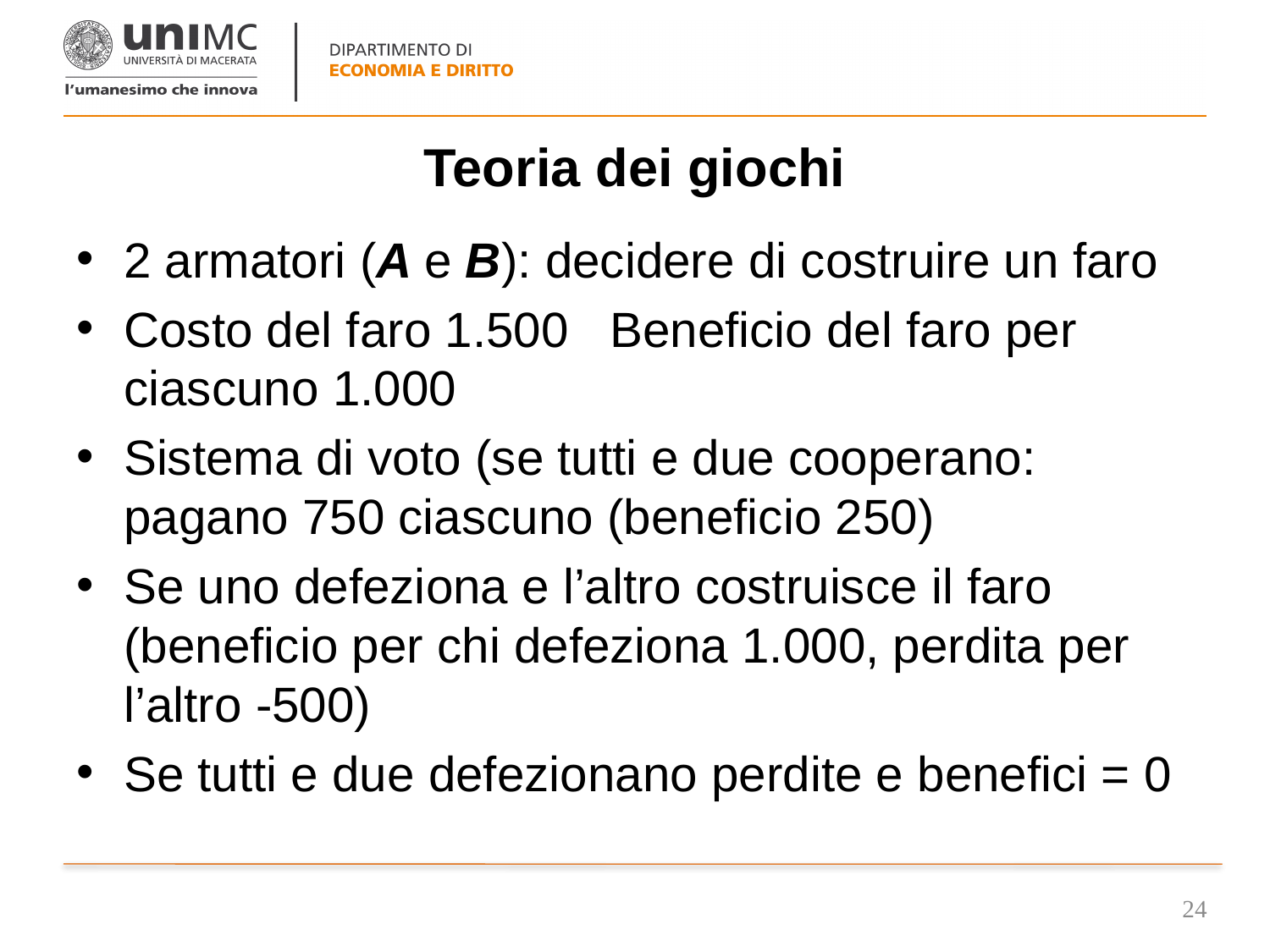

# Teoria dei giochi
2 armatori (A e B): decidere di costruire un faro
Costo del faro 1.500   Beneficio del faro per ciascuno 1.000
Sistema di voto (se tutti e due cooperano: pagano 750 ciascuno (beneficio 250)
Se uno defeziona e l’altro costruisce il faro (beneficio per chi defeziona 1.000, perdita per l’altro -500)
Se tutti e due defezionano perdite e benefici = 0
24